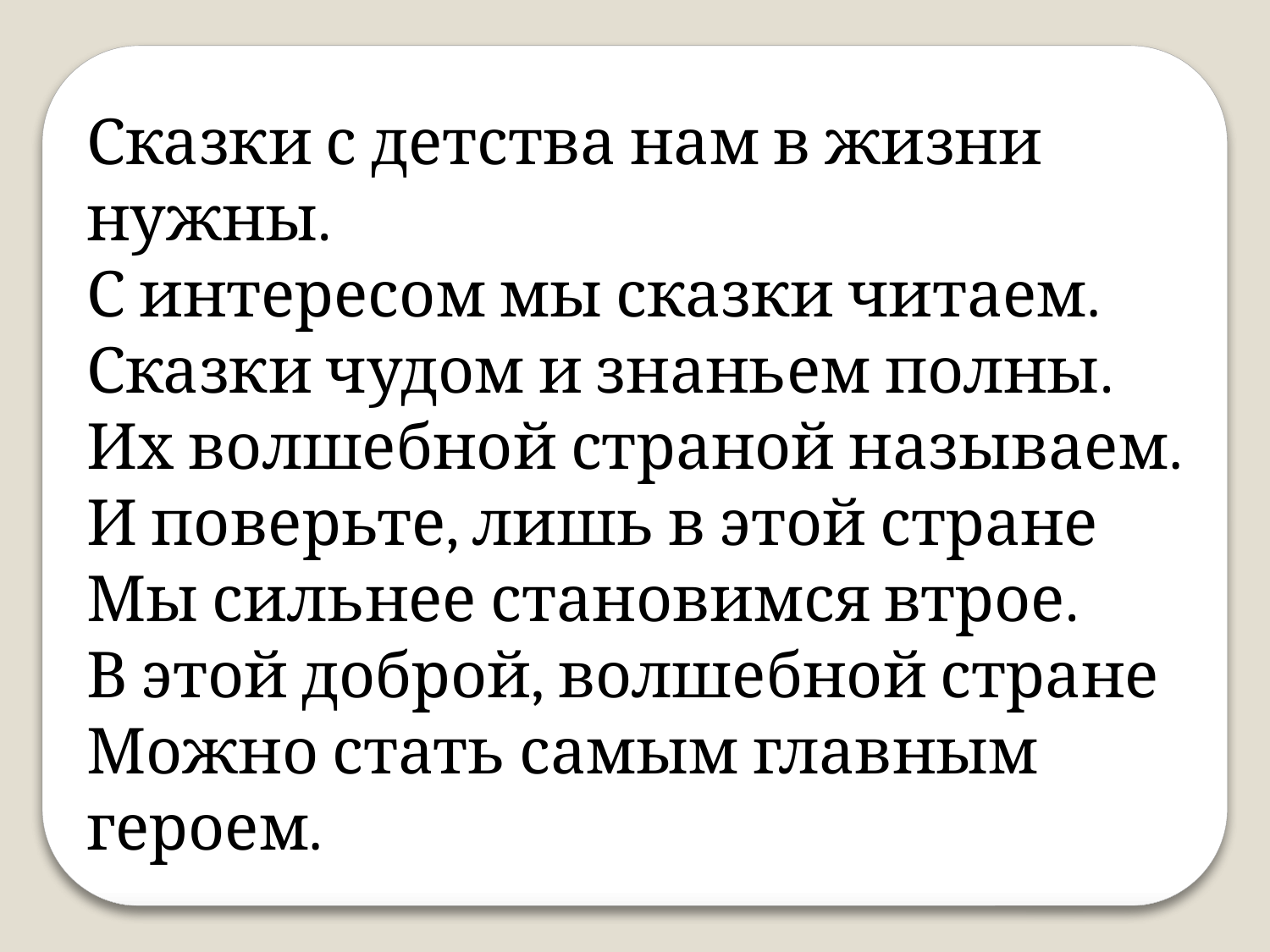

Сказки с детства нам в жизни нужны.
С интересом мы сказки читаем.
Сказки чудом и знаньем полны.
Их волшебной страной называем.
И поверьте, лишь в этой стране
Мы сильнее становимся втрое.
В этой доброй, волшебной стране
Можно стать самым главным героем.